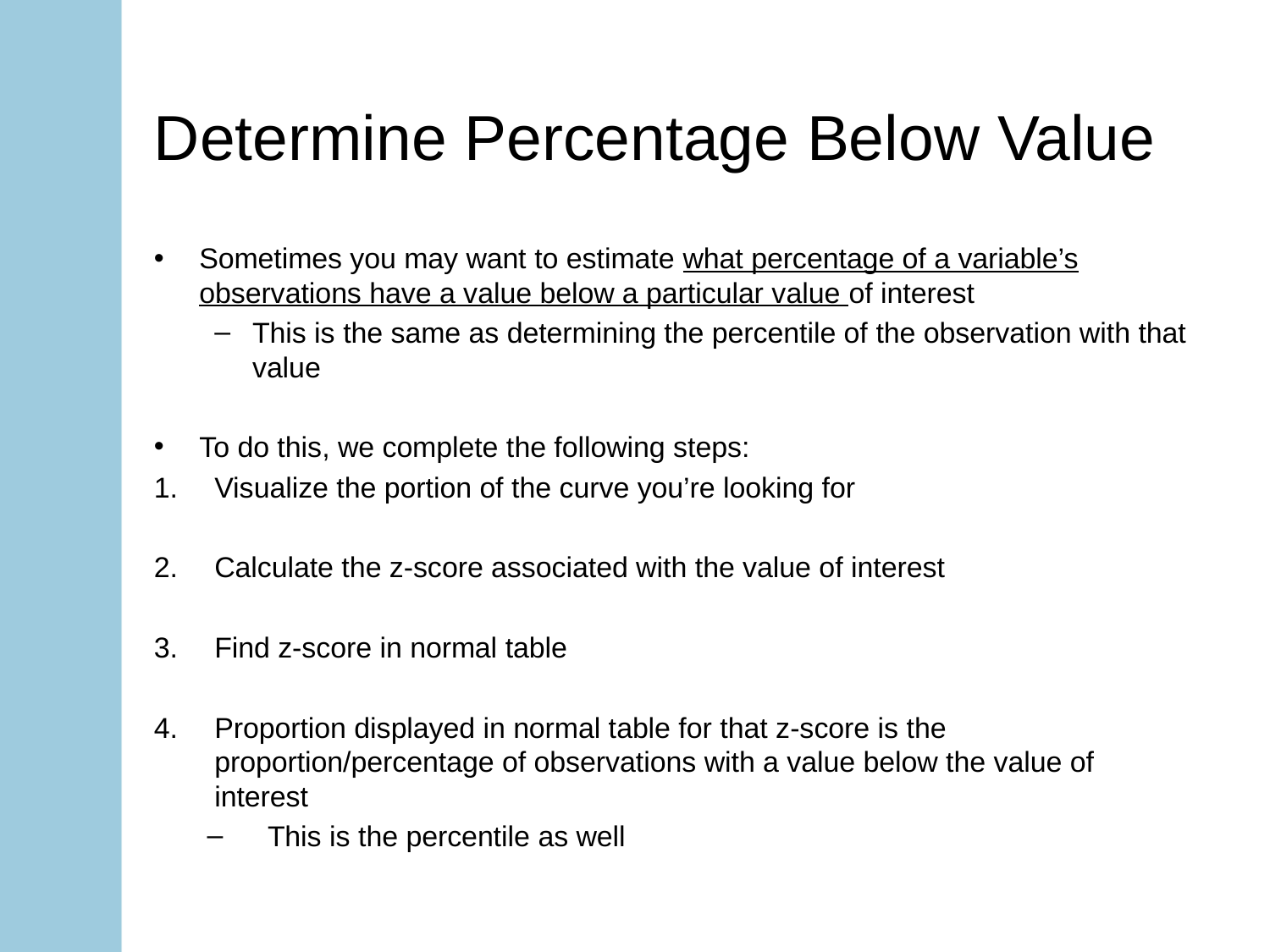

# Determine Percentage Below Value
Sometimes you may want to estimate what percentage of a variable’s observations have a value below a particular value of interest
This is the same as determining the percentile of the observation with that value

To do this, we complete the following steps:
Visualize the portion of the curve you’re looking for

Calculate the z-score associated with the value of interest

Find z-score in normal table

Proportion displayed in normal table for that z-score is the proportion/percentage of observations with a value below the value of interest
This is the percentile as well